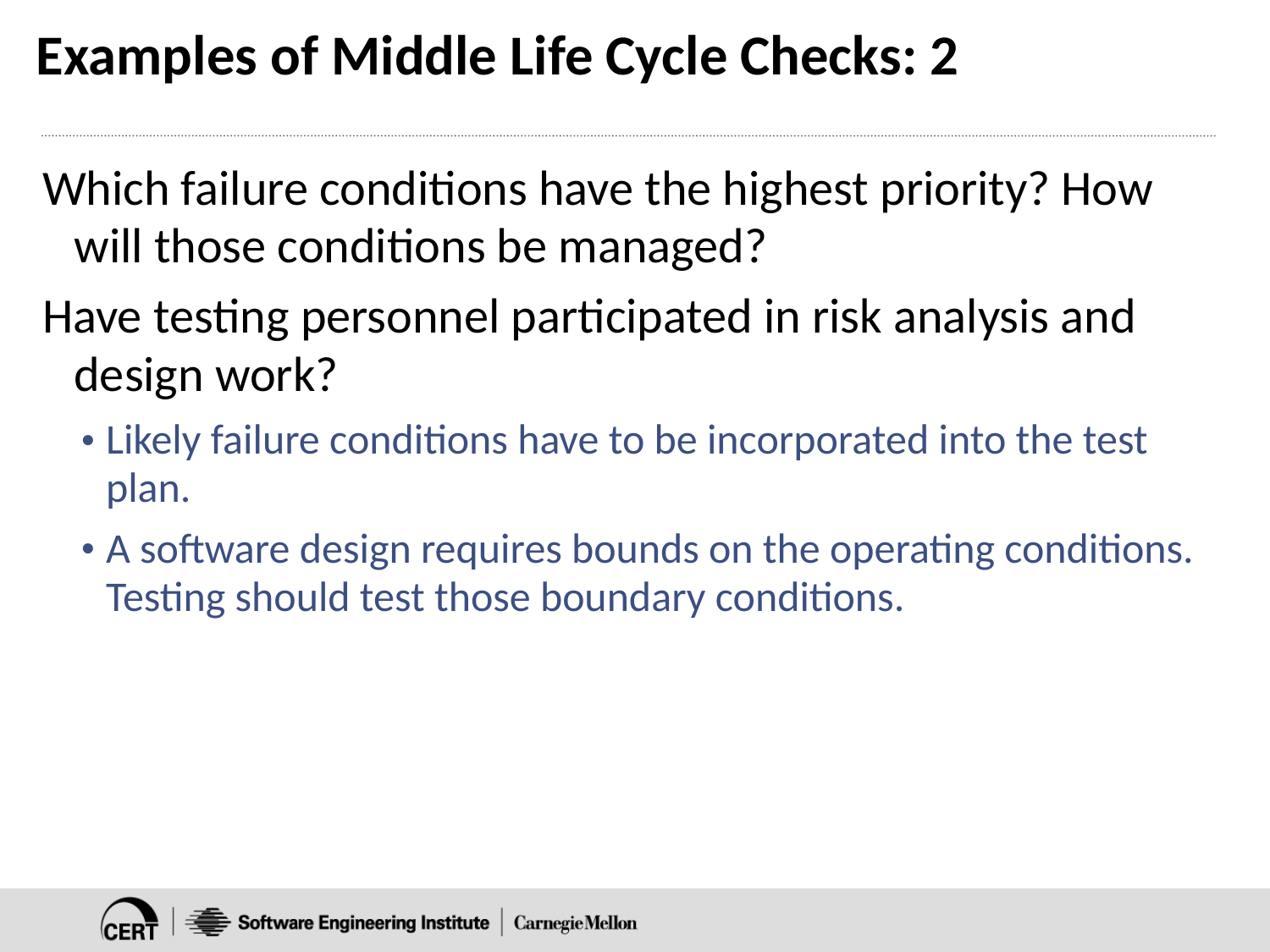

# Examples of Middle Life Cycle Checks: 2
Which failure conditions have the highest priority? How will those conditions be managed?
Have testing personnel participated in risk analysis and design work?
Likely failure conditions have to be incorporated into the test plan.
A software design requires bounds on the operating conditions. Testing should test those boundary conditions.